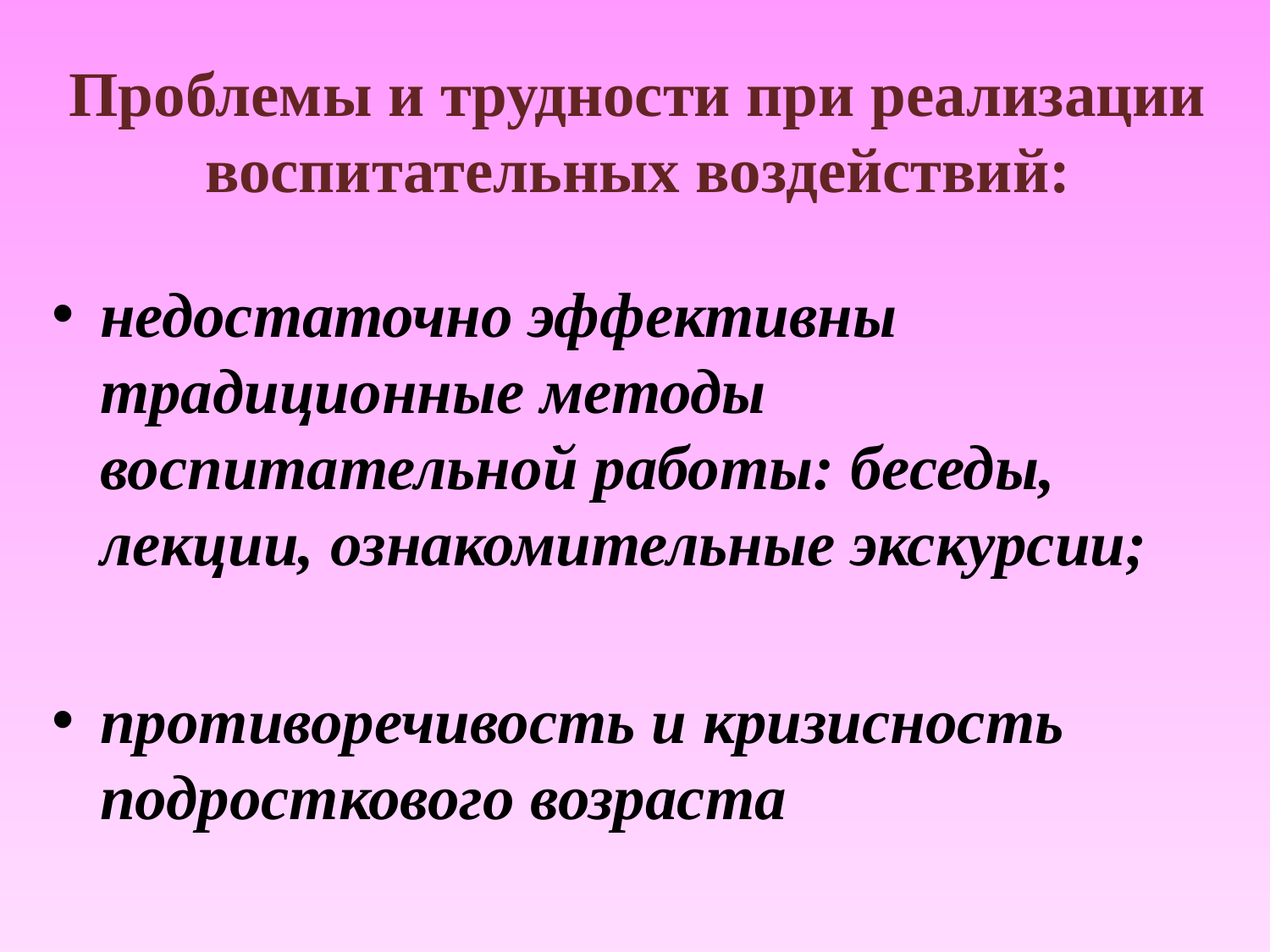

# Проблемы и трудности при реализации воспитательных воздействий:
недостаточно эффективны традиционные методы воспитательной работы: беседы, лекции, ознакомительные экскурсии;

противоречивость и кризисность подросткового возраста